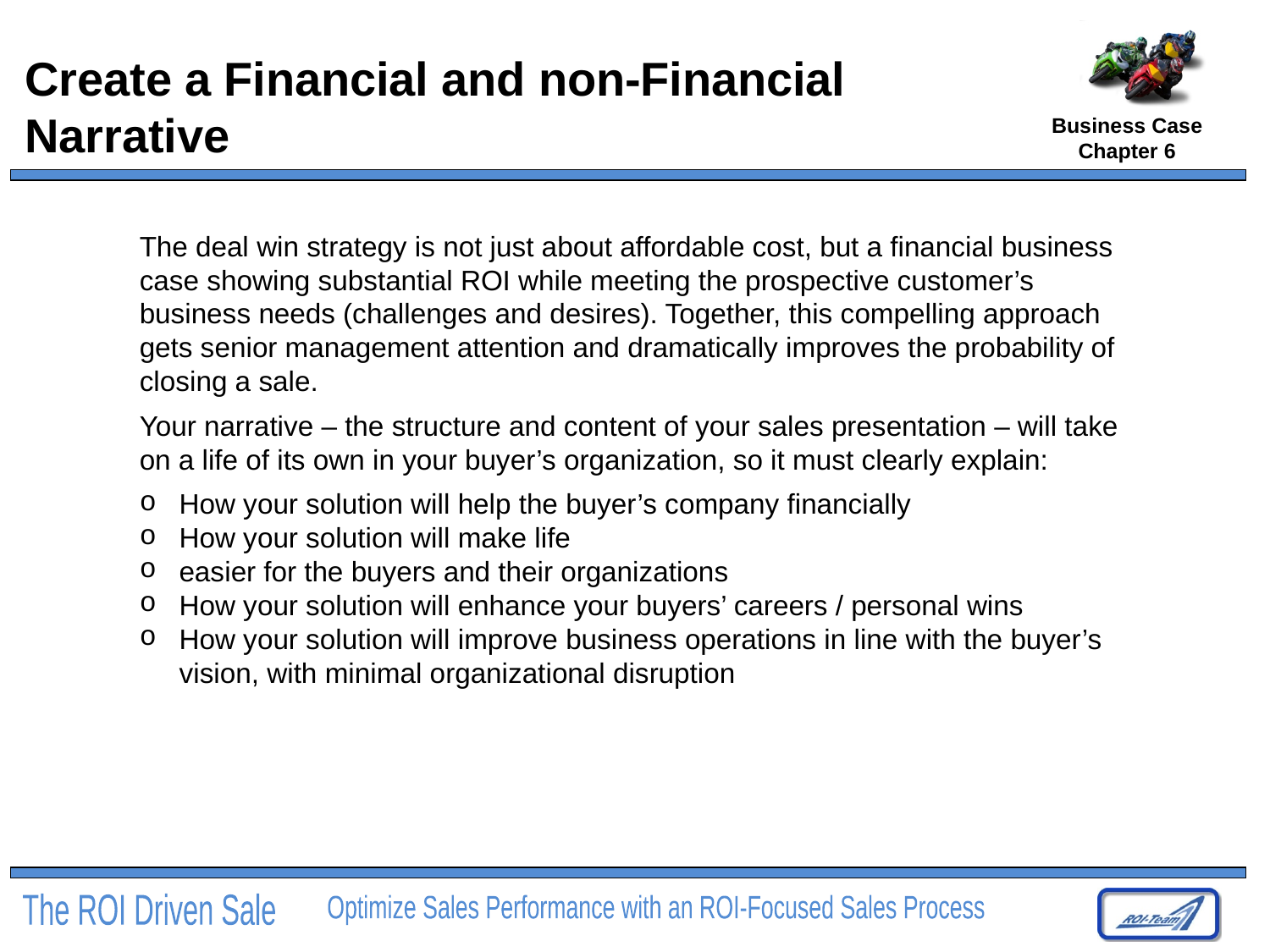

# Create a Financial and non-Financial Narrative

Business Case
Chapter 6
The deal win strategy is not just about affordable cost, but a financial business case showing substantial ROI while meeting the prospective customer’s business needs (challenges and desires). Together, this compelling approach gets senior management attention and dramatically improves the probability of closing a sale.
Your narrative – the structure and content of your sales presentation – will take on a life of its own in your buyer’s organization, so it must clearly explain:
How your solution will help the buyer’s company financially
How your solution will make life
easier for the buyers and their organizations
How your solution will enhance your buyers’ careers / personal wins
How your solution will improve business operations in line with the buyer’s vision, with minimal organizational disruption